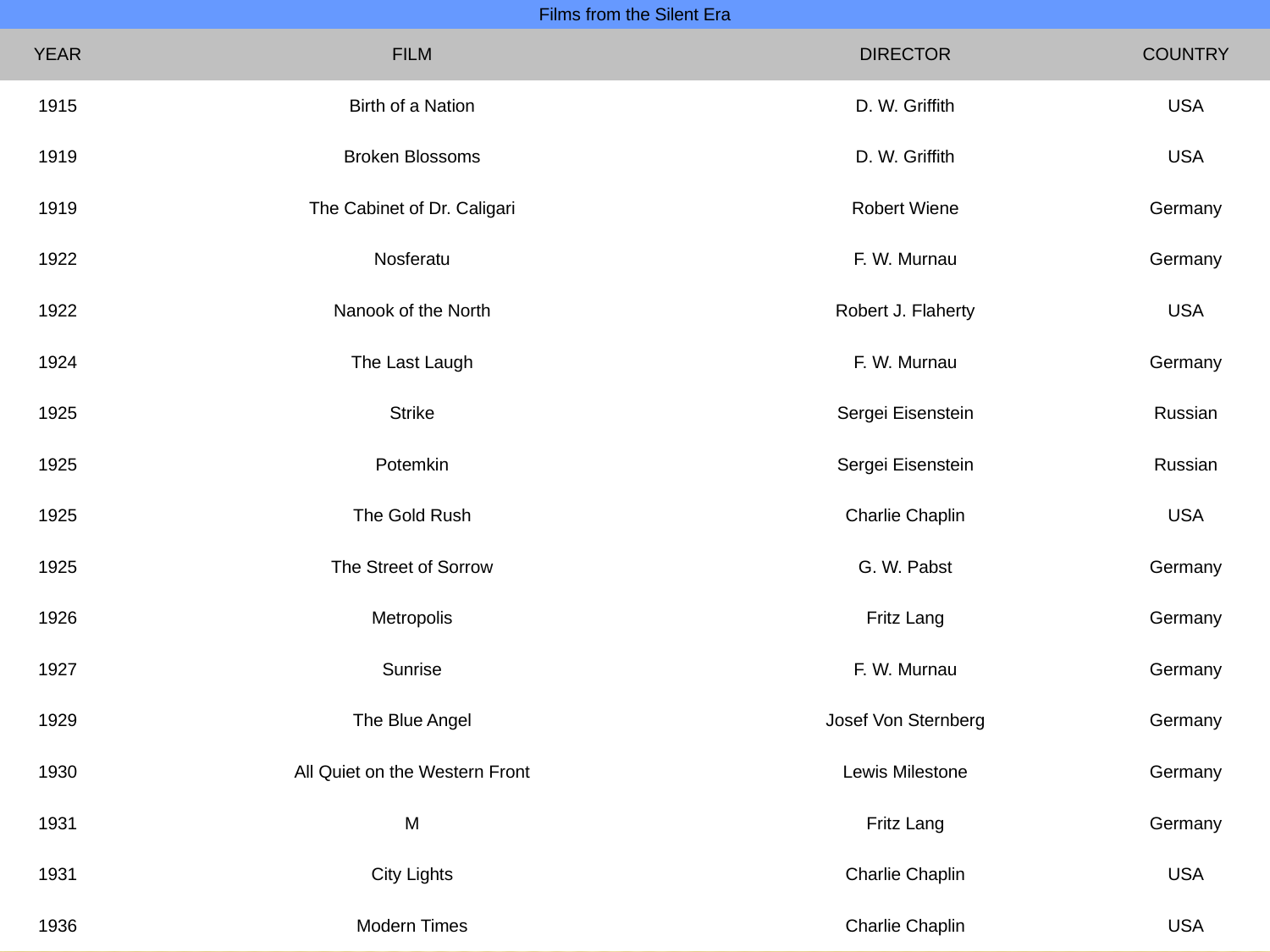

| Films from the Silent Era |  |  |  |
| --- | --- | --- | --- |
| YEAR | FILM | DIRECTOR | COUNTRY |
| 1915 | Birth of a Nation | D. W. Griffith | USA |
| 1919 | Broken Blossoms | D. W. Griffith | USA |
| 1919 | The Cabinet of Dr. Caligari | Robert Wiene | Germany |
| 1922 | Nosferatu | F. W. Murnau | Germany |
| 1922 | Nanook of the North | Robert J. Flaherty | USA |
| 1924 | The Last Laugh | F. W. Murnau | Germany |
| 1925 | Strike | Sergei Eisenstein | Russian |
| 1925 | Potemkin | Sergei Eisenstein | Russian |
| 1925 | The Gold Rush | Charlie Chaplin | USA |
| 1925 | The Street of Sorrow | G. W. Pabst | Germany |
| 1926 | Metropolis | Fritz Lang | Germany |
| 1927 | Sunrise | F. W. Murnau | Germany |
| 1929 | The Blue Angel | Josef Von Sternberg | Germany |
| 1930 | All Quiet on the Western Front | Lewis Milestone | Germany |
| 1931 | M | Fritz Lang | Germany |
| 1931 | City Lights | Charlie Chaplin | USA |
| 1936 | Modern Times | Charlie Chaplin | USA |
#